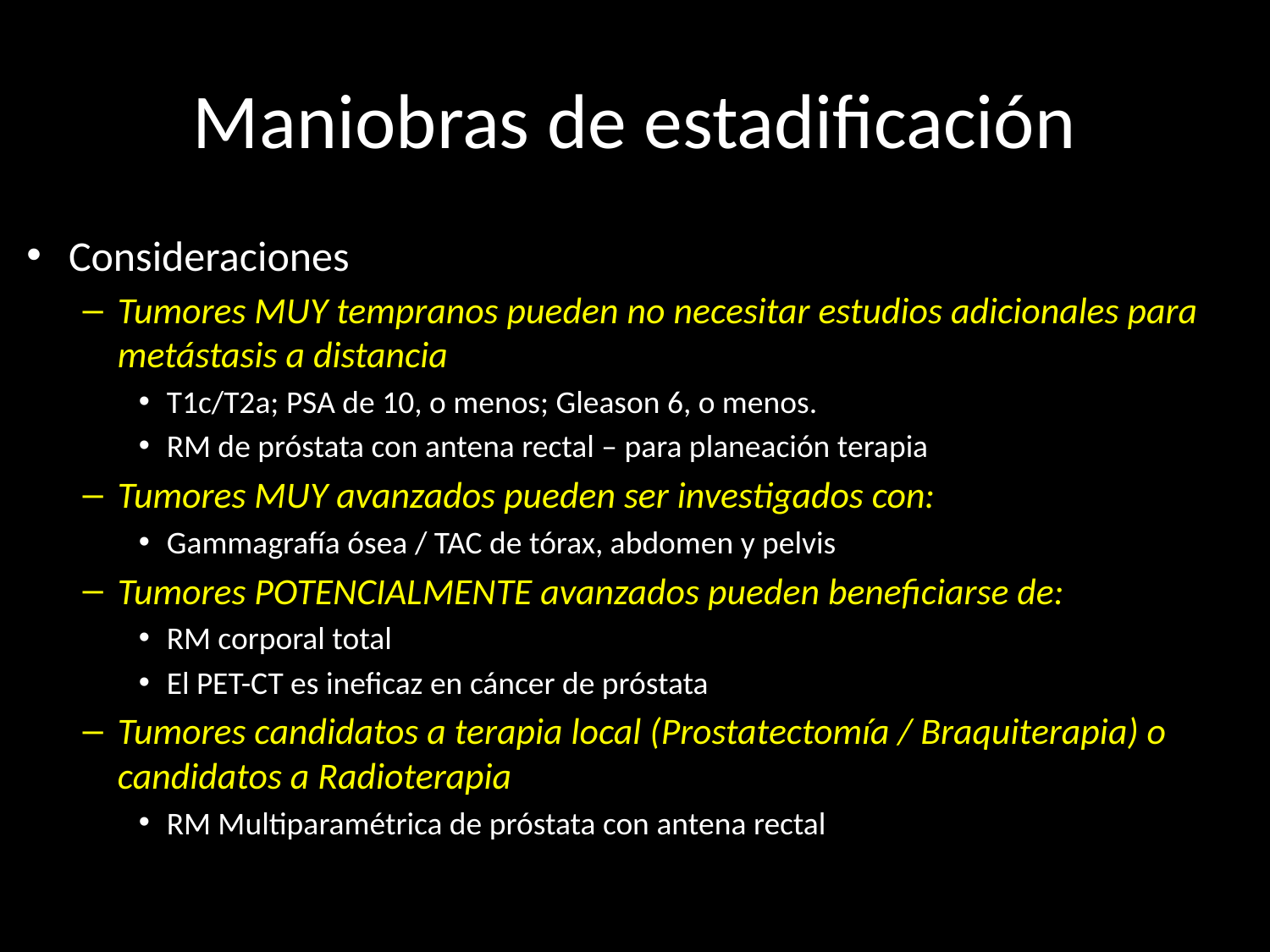

# Maniobras de estadificación
Consideraciones
Tumores MUY tempranos pueden no necesitar estudios adicionales para metástasis a distancia
T1c/T2a; PSA de 10, o menos; Gleason 6, o menos.
RM de próstata con antena rectal – para planeación terapia
Tumores MUY avanzados pueden ser investigados con:
Gammagrafía ósea / TAC de tórax, abdomen y pelvis
Tumores POTENCIALMENTE avanzados pueden beneficiarse de:
RM corporal total
El PET-CT es ineficaz en cáncer de próstata
Tumores candidatos a terapia local (Prostatectomía / Braquiterapia) o candidatos a Radioterapia
RM Multiparamétrica de próstata con antena rectal